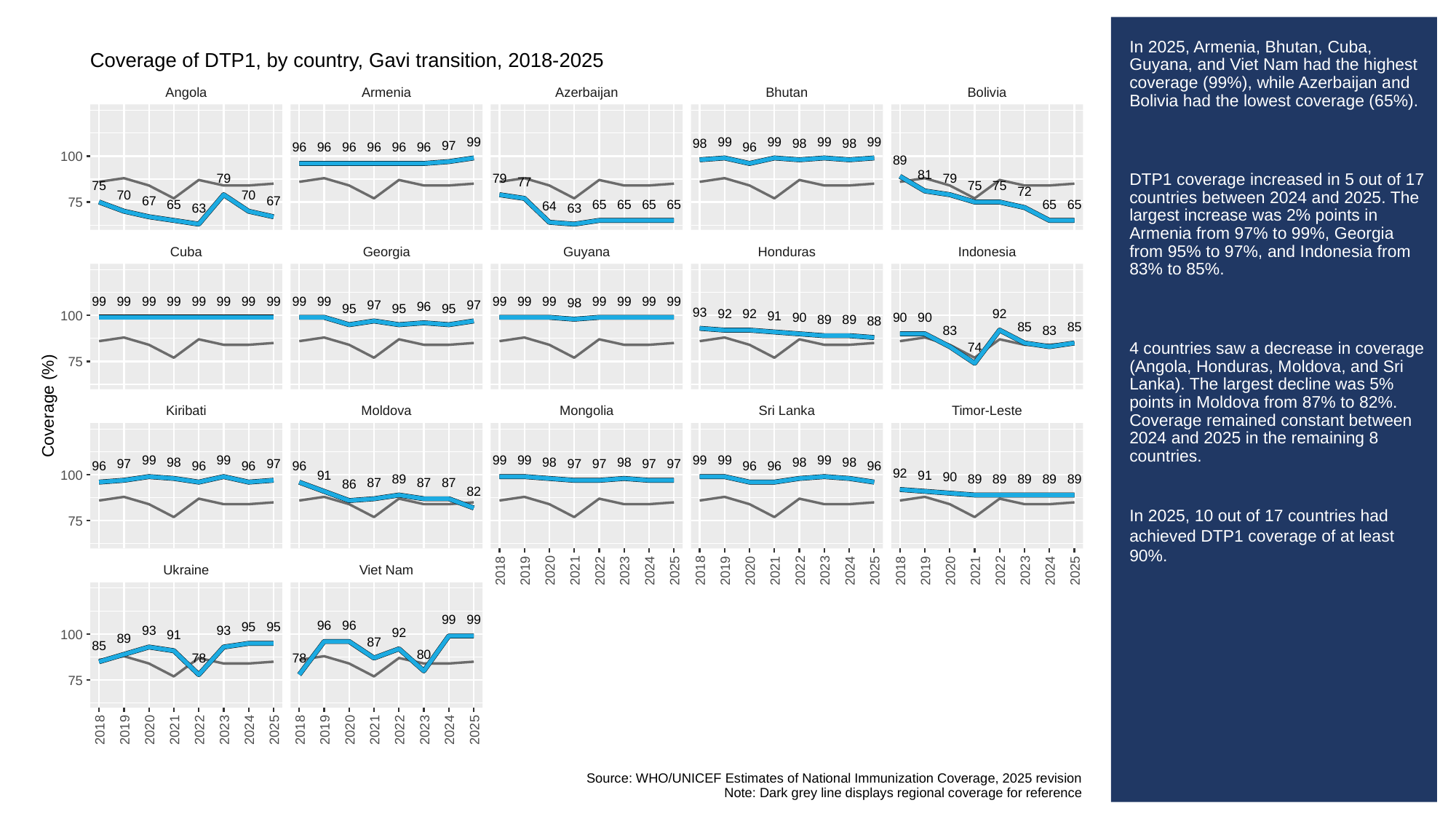

# In 2025, Armenia, Bhutan, Cuba, Guyana, and Viet Nam had the highest coverage (99%), while Azerbaijan and Bolivia had the lowest coverage (65%).

DTP1 coverage increased in 5 out of 17 countries between 2024 and 2025. The largest increase was 2% points in Armenia from 97% to 99%, Georgia from 95% to 97%, and Indonesia from 83% to 85%.

4 countries saw a decrease in coverage (Angola, Honduras, Moldova, and Sri Lanka). The largest decline was 5% points in Moldova from 87% to 82%. Coverage remained constant between 2024 and 2025 in the remaining 8 countries.

In 2025, 10 out of 17 countries had achieved DTP1 coverage of at least 90%.

Coverage of DTP1, by country, Gavi transition, 2018-2025
Angola
Armenia
Azerbaijan
Bhutan
Bolivia

99
99
99
99
99
98
98
98
97
96
96
96
96
96
96
96
100
89

81
79
79
79

77

75
75
75
72
70
70

67
67
75
65
65
65
65
65
65
65
64

63
63

Cuba
Georgia
Guyana
Honduras
Indonesia

99
99
99
99
99
99
99
99
99
99
99
99
99
99
99
99
99
98
97
97
96
95
95
95
93
92
92
92
91
100
90
90
90
89
89

88

85
85
83
83

74
75

Coverage (%)
Kiribati
Moldova
Mongolia
Sri Lanka
Timor-Leste

99
99
99
99
99
99
99
98
98
98
98
98
97
97
97
97
97
97
96
96
96
96
96
96
96
92
91
91
100
90
89
89
89
89
89
89

87
87
87
86

82

75

Ukraine
Viet Nam
2018
2019
2020
2021
2022
2023
2024
2025
2018
2019
2020
2021
2022
2023
2024
2025
2018
2019
2020
2021
2022
2023
2024
2025

99
99
96
96
95
95
93
93
92
91
100
89

87
85

80
78
78

75

2018
2019
2020
2021
2022
2023
2024
2025
2018
2019
2020
2021
2022
2023
2024
2025
Source: WHO/UNICEF Estimates of National Immunization Coverage, 2025 revision
Note: Dark grey line displays regional coverage for reference